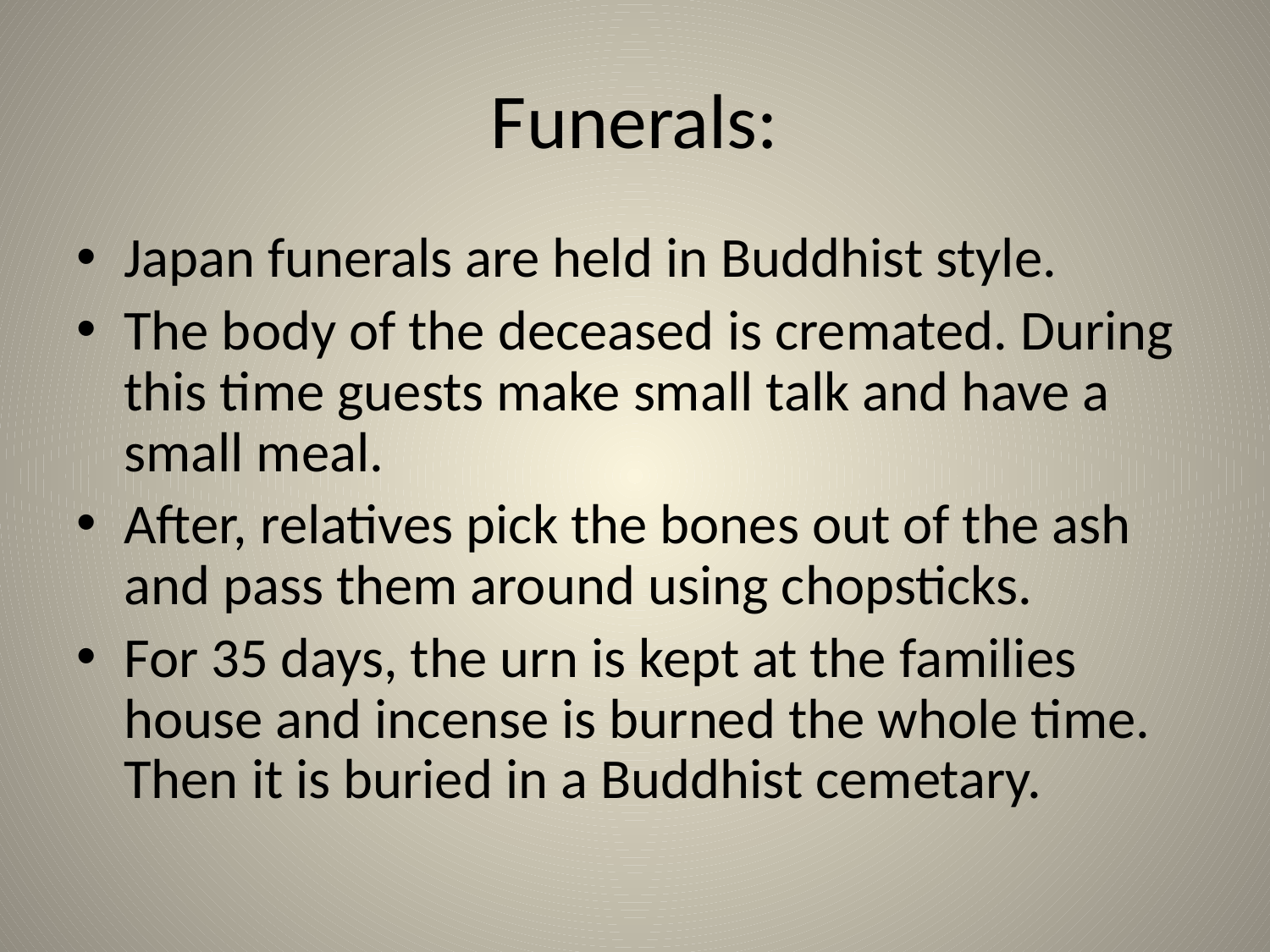

# Funerals:
Japan funerals are held in Buddhist style.
The body of the deceased is cremated. During this time guests make small talk and have a small meal.
After, relatives pick the bones out of the ash and pass them around using chopsticks.
For 35 days, the urn is kept at the families house and incense is burned the whole time. Then it is buried in a Buddhist cemetary.